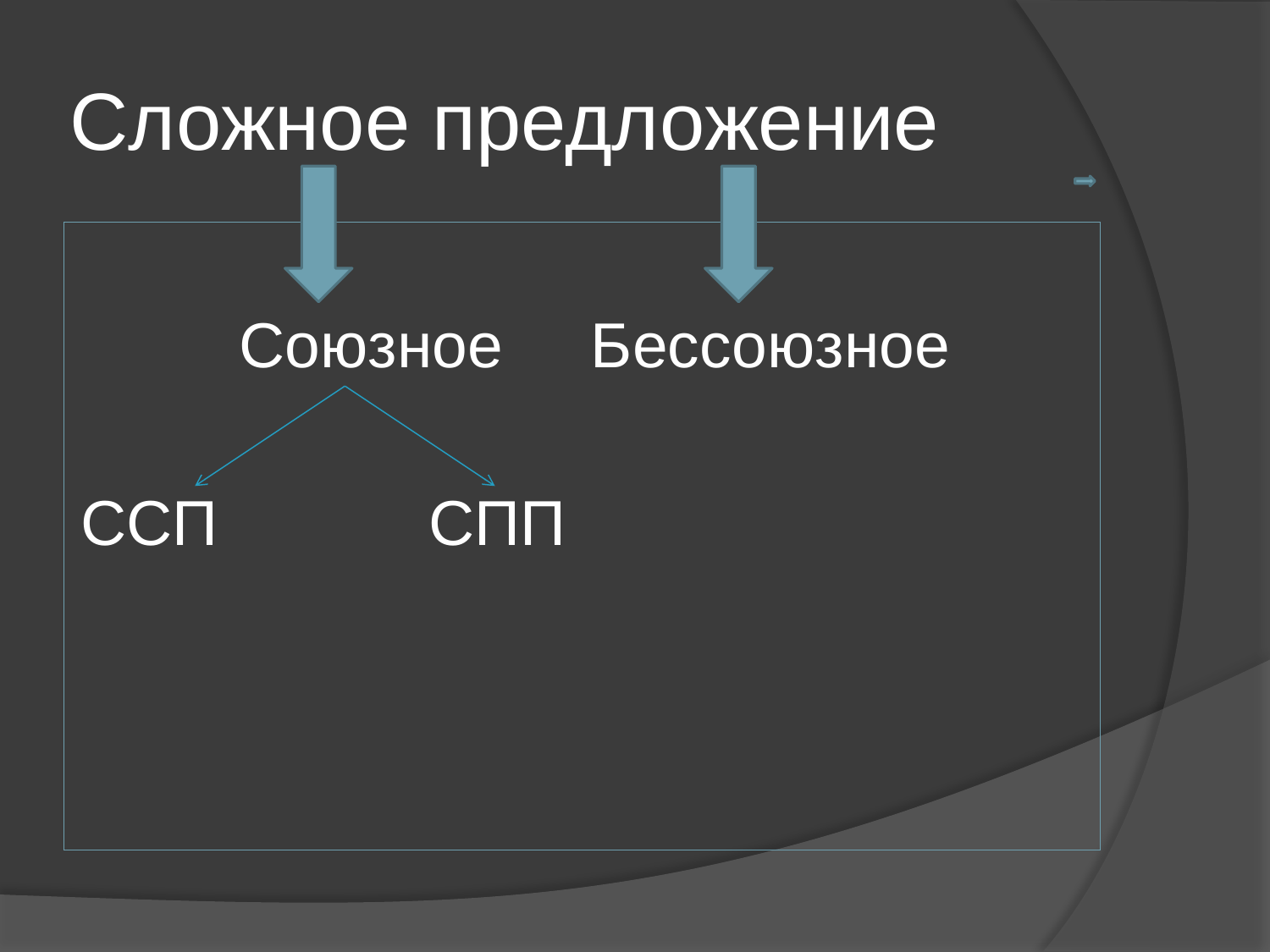

# Сложное предложение

         Союзное     Бессоюзное

ССП            СПП